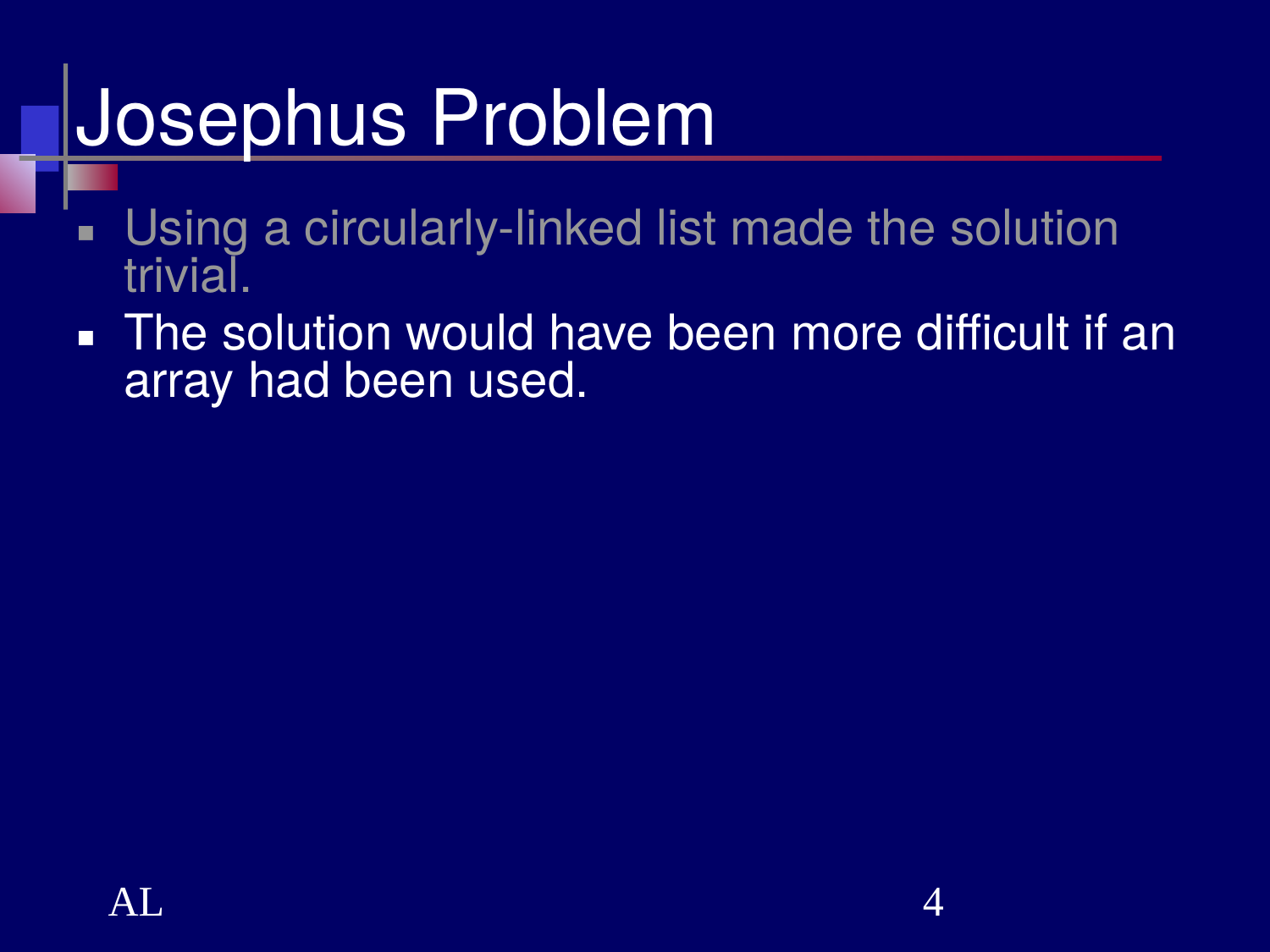

# Josephus Problem
Using a circularly-linked list made the solution trivial.
The solution would have been more difficult if an array had been used.
AL
4